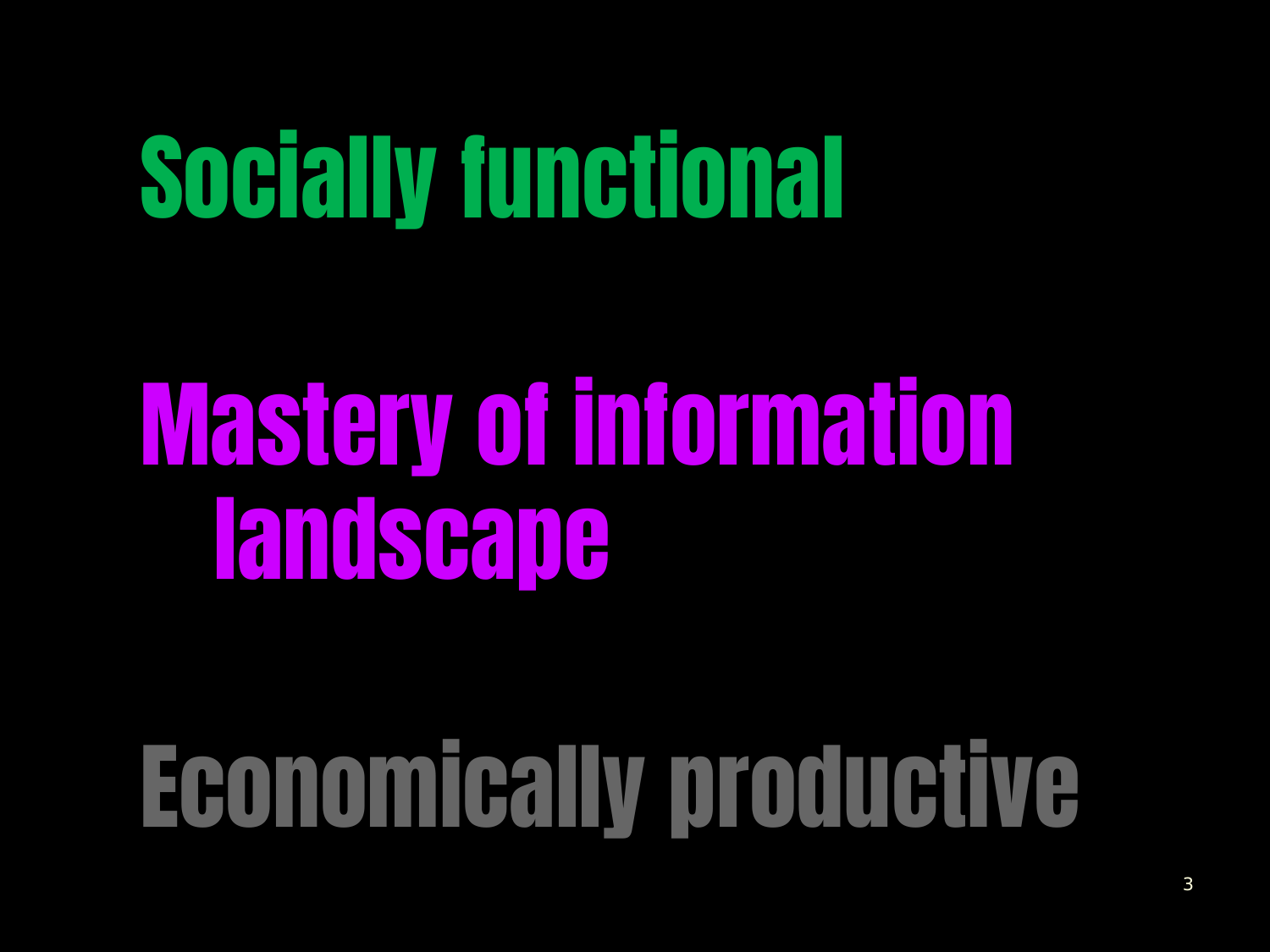

Socially functional
Mastery of information landscape
Economically productive
3